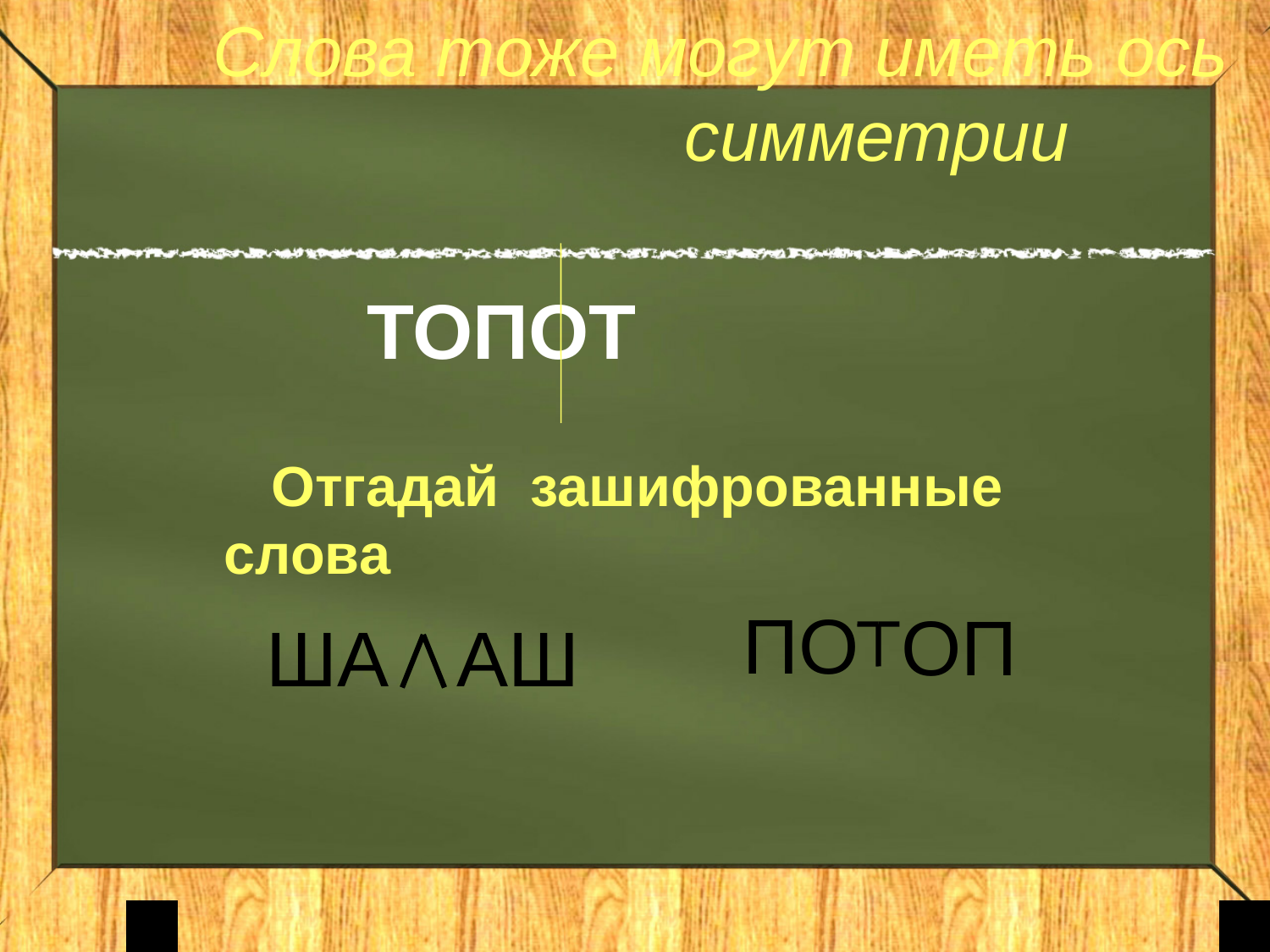

# Слова тоже могут иметь ось симметрии

               ТОПОТ

   Отгадай  зашифрованные слова
  ПО
ОП
ША
АШ